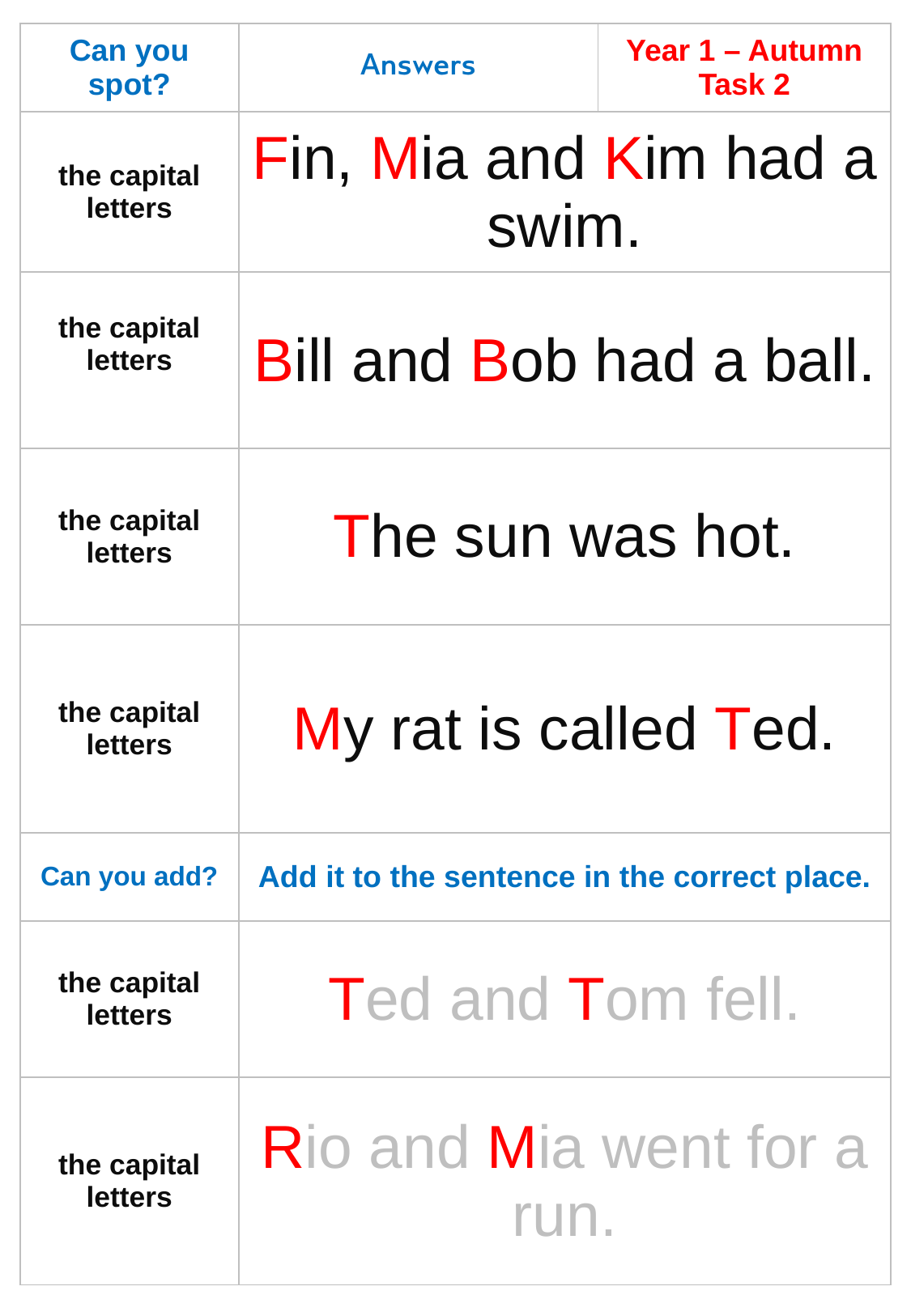

| Can you spot? | Answers | Year 1 – Autumn Task 2 |
| --- | --- | --- |
| the capital letters | Fin, Mia and Kim had a swim. |  |
| the capital letters | Bill and Bob had a ball. |  |
| the capital letters | The sun was hot. |  |
| the capital letters | My rat is called Ted. |  |
| Can you add? | Add it to the sentence in the correct place. |  |
| the capital letters | Ted and Tom fell. |  |
| the capital letters | Rio and Mia went for a run. |  |